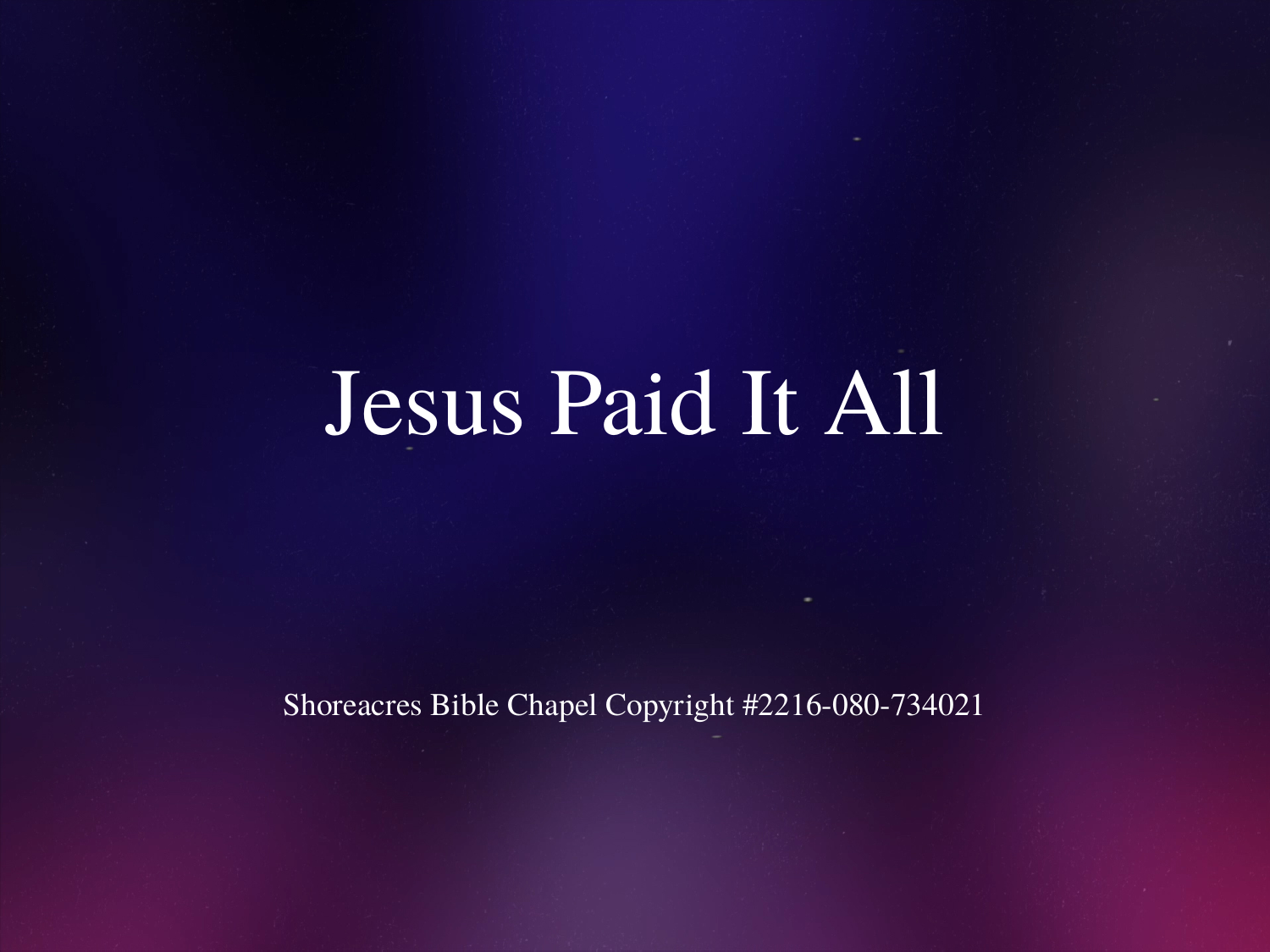

# Jesus Paid It All
Shoreacres Bible Chapel Copyright #2216-080-734021